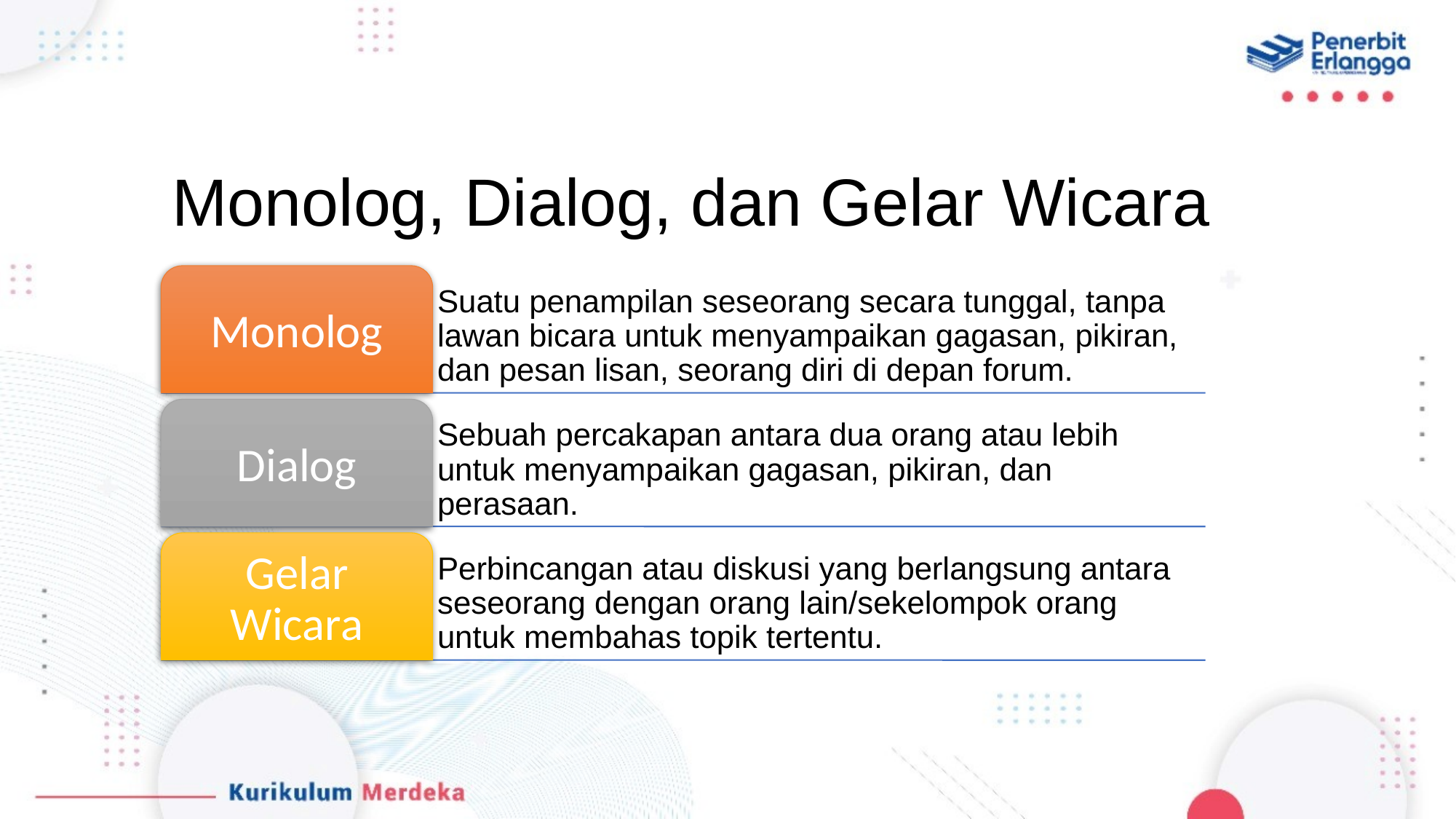

# Monolog, Dialog, dan Gelar Wicara
Monolog
Suatu penampilan seseorang secara tunggal, tanpa lawan bicara untuk menyampaikan gagasan, pikiran, dan pesan lisan, seorang diri di depan forum.

Dialog
Sebuah percakapan antara dua orang atau lebih untuk menyampaikan gagasan, pikiran, dan perasaan.

Gelar Wicara
Perbincangan atau diskusi yang berlangsung antara seseorang dengan orang lain/sekelompok orang untuk membahas topik tertentu.